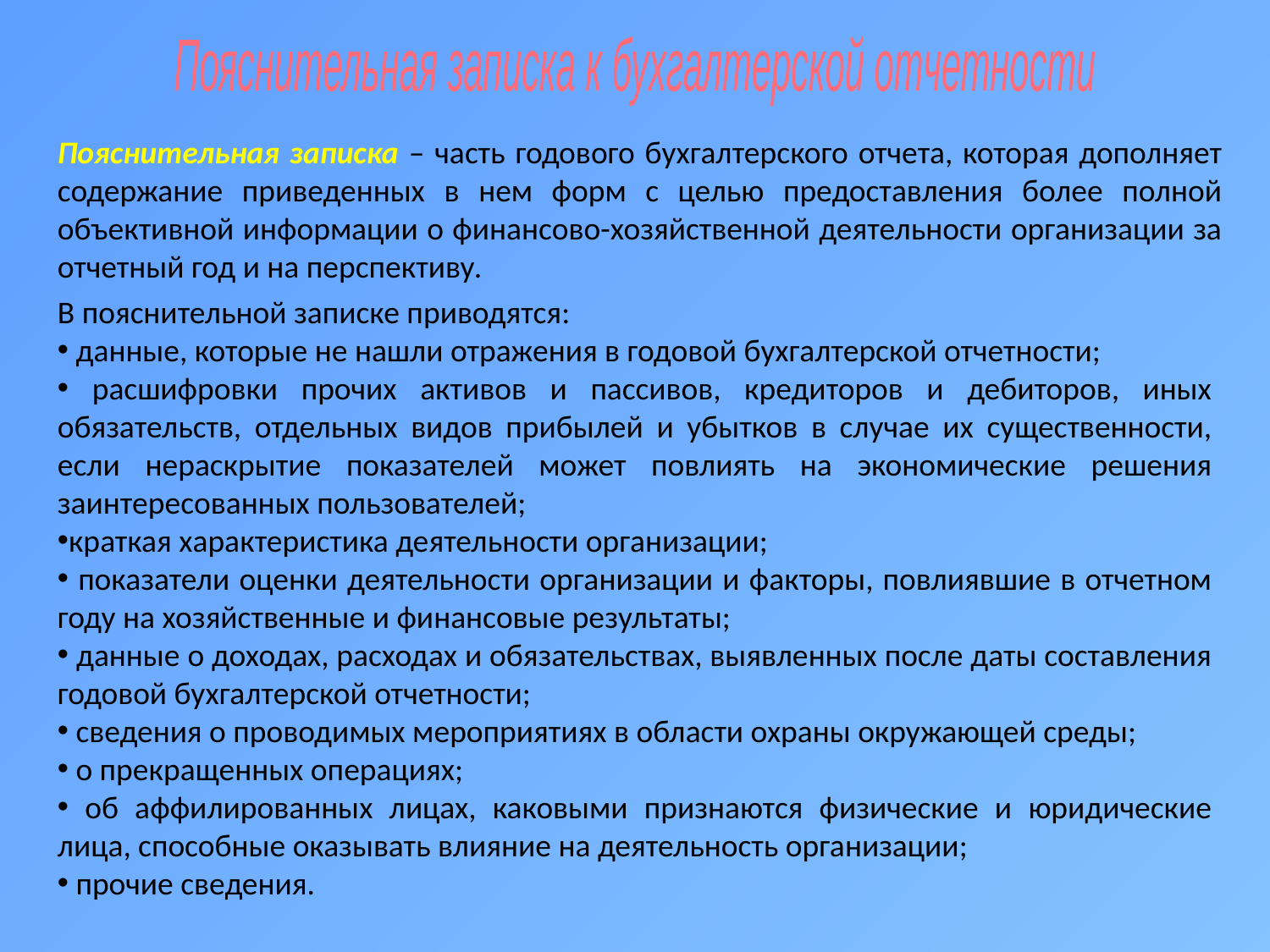

Пояснительная записка к бухгалтерской отчетности
Пояснительная записка – часть годового бухгалтерского отчета, которая дополняет содержание приведенных в нем форм с целью предоставления более полной объективной информации о финансово-хозяйственной деятельности организации за отчетный год и на перспективу.
В пояснительной записке приводятся:
 данные, которые не нашли отражения в годовой бухгалтерской отчетности;
 расшифровки прочих активов и пассивов, кредиторов и дебиторов, иных обязательств, отдельных видов прибылей и убытков в случае их существенности, если нераскрытие показателей может повлиять на экономические решения заинтересованных пользователей;
краткая характеристика деятельности организации;
 показатели оценки деятельности организации и факторы, повлиявшие в отчетном году на хозяйственные и финансовые результаты;
 данные о доходах, расходах и обязательствах, выявленных после даты составления годовой бухгалтерской отчетности;
 сведения о проводимых мероприятиях в области охраны окружающей среды;
 о прекращенных операциях;
 об аффилированных лицах, каковыми признаются физические и юридические лица, способные оказывать влияние на деятельность организации;
 прочие сведения.